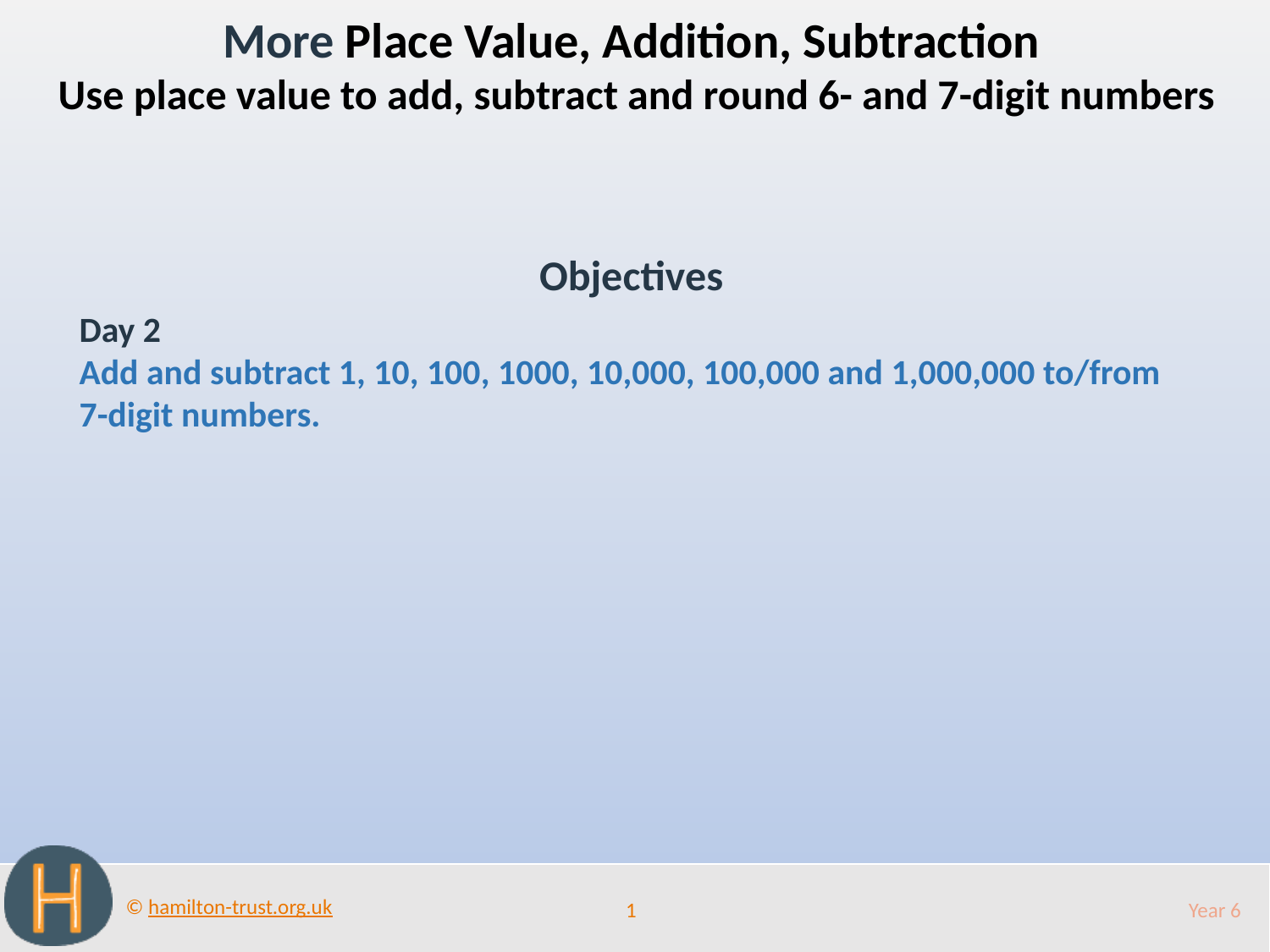

More Place Value, Addition, Subtraction
Use place value to add, subtract and round 6- and 7-digit numbers
Objectives
Day 2
Add and subtract 1, 10, 100, 1000, 10,000, 100,000 and 1,000,000 to/from 7-digit numbers.
1
Year 6